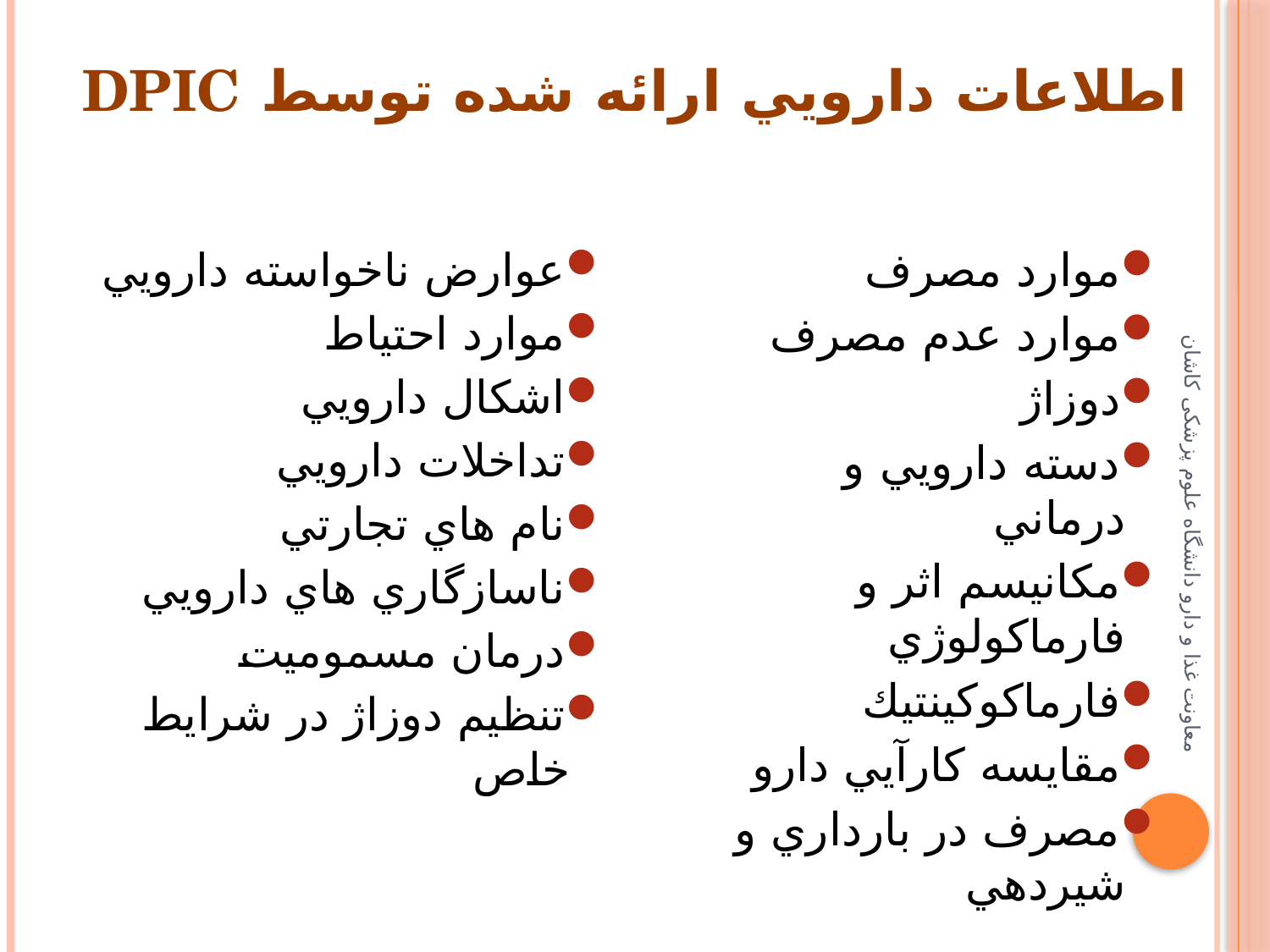

# اطلاعات دارويي ارائه شده توسط DPIC

عوارض ناخواسته دارويي
موارد احتياط
اشكال دارويي
تداخلات دارويي
نام هاي تجارتي
ناسازگاري هاي دارويي
درمان مسموميت
تنظيم دوزاژ در شرايط خاص

موارد مصرف
موارد عدم مصرف
دوزاژ
دسته دارويي و درماني
مكانيسم اثر و فارماكولوژي
فارماكوكينتيك
مقايسه كارآيي دارو
مصرف در بارداري و شيردهي

معاونت غذا و دارو دانشگاه علوم پزشکی کاشان